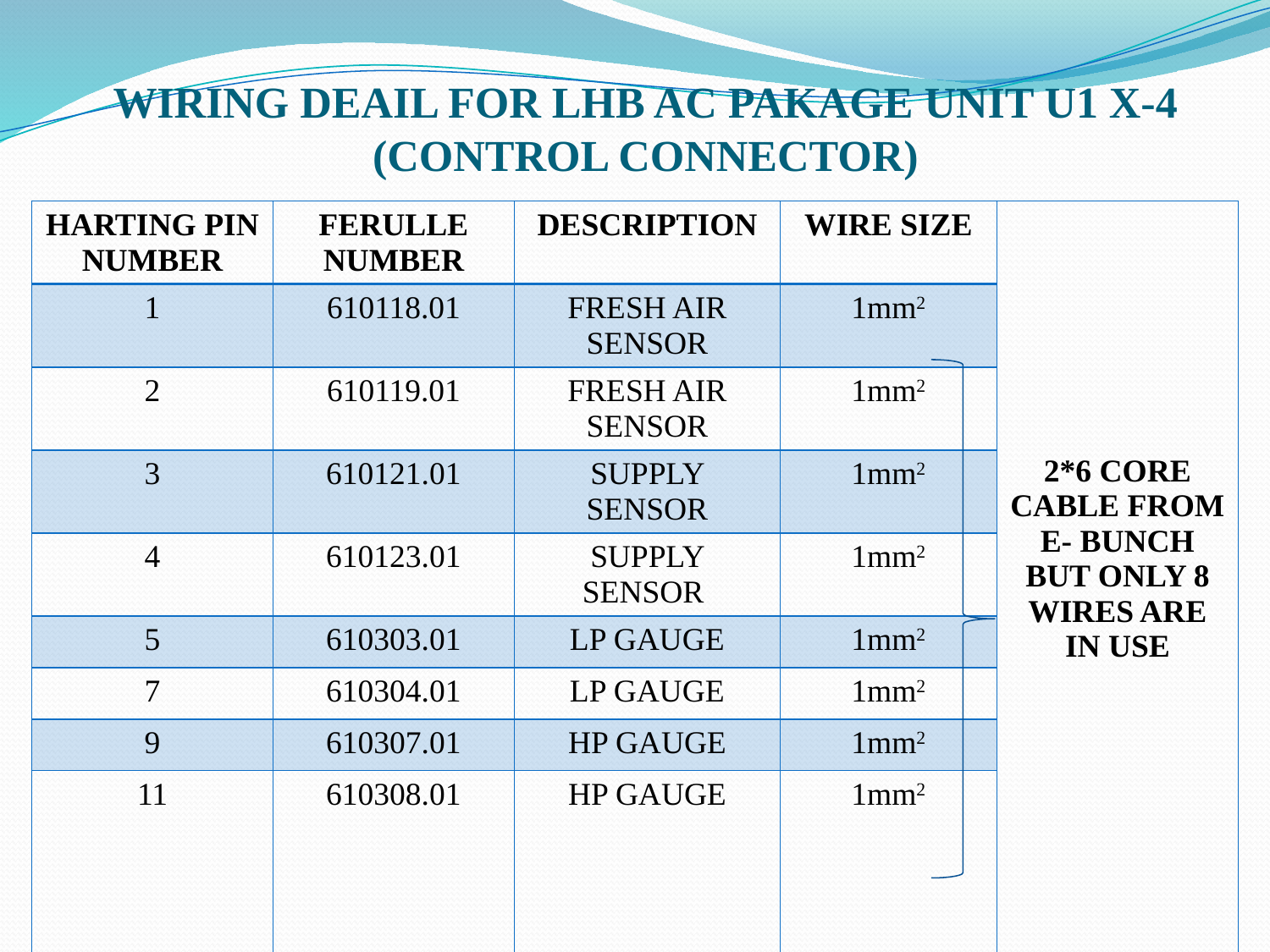

# WIRING DEAIL FOR LHB AC PAKAGE UNIT U1 X-4 (CONTROL CONNECTOR)
| HARTING PIN NUMBER | FERULLE NUMBER | DESCRIPTION | WIRE SIZE | 2\*6 CORE CABLE FROM E- BUNCH BUT ONLY 8 WIRES ARE IN USE |
| --- | --- | --- | --- | --- |
| 1 | 610118.01 | FRESH AIR SENSOR | 1mm2 |  |
| 2 | 610119.01 | FRESH AIR SENSOR | 1mm2 |  |
| 3 | 610121.01 | SUPPLY SENSOR | 1mm2 |  |
| 4 | 610123.01 | SUPPLY SENSOR | 1mm2 |  |
| 5 | 610303.01 | LP GAUGE | 1mm2 |  |
| 7 | 610304.01 | LP GAUGE | 1mm2 |  |
| 9 | 610307.01 | HP GAUGE | 1mm2 |  |
| 11 | 610308.01 | HP GAUGE | 1mm2 |  |